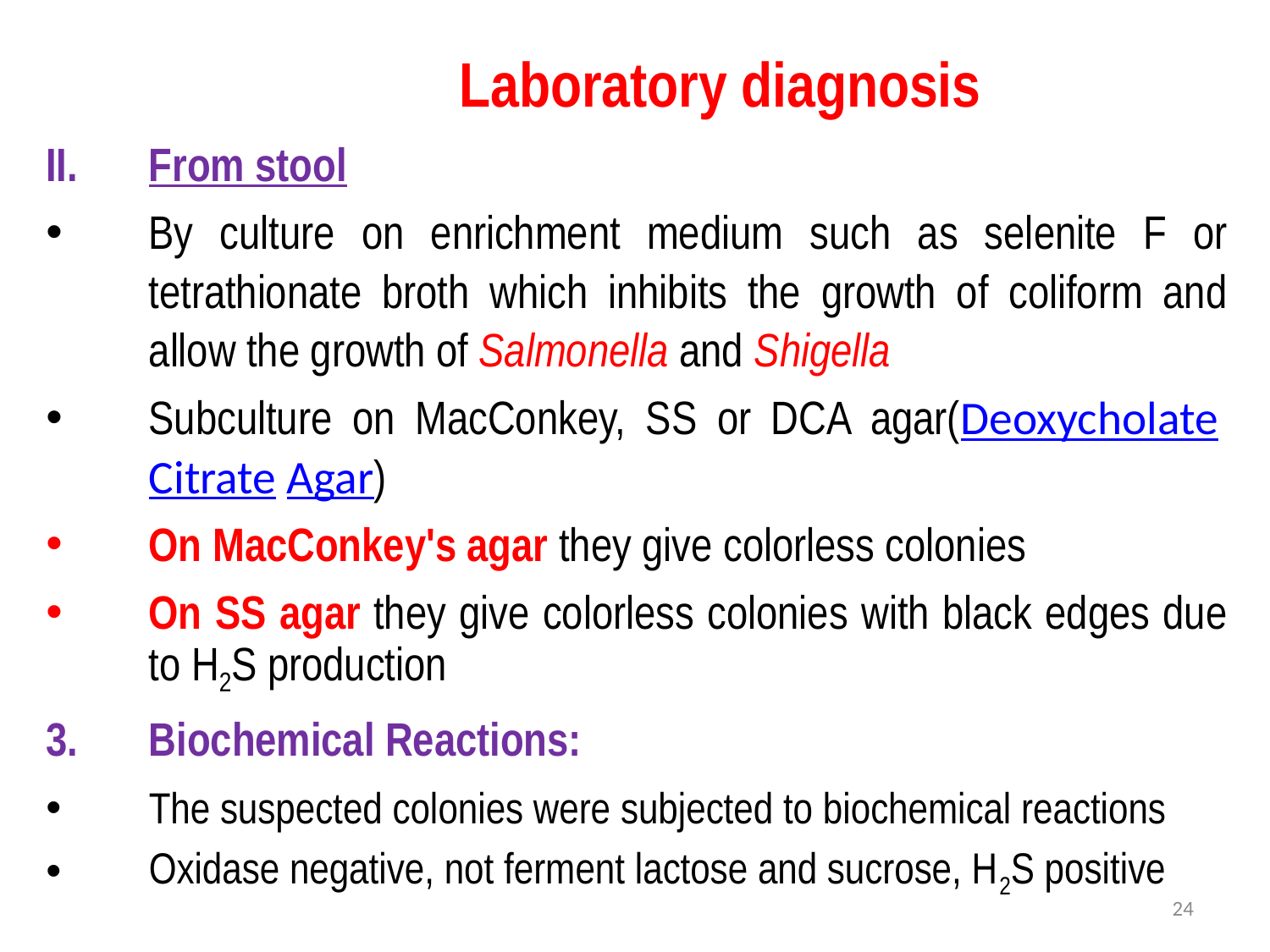

# Laboratory diagnosis
From stool
By culture on enrichment medium such as selenite F or tetrathionate broth which inhibits the growth of coliform and allow the growth of Salmonella and Shigella
Subculture on MacConkey, SS or DCA agar(Deoxycholate Citrate Agar)
On MacConkey's agar they give colorless colonies
On SS agar they give colorless colonies with black edges due to H2S production
Biochemical Reactions:
The suspected colonies were subjected to biochemical reactions
Oxidase negative, not ferment lactose and sucrose, H2S positive

24